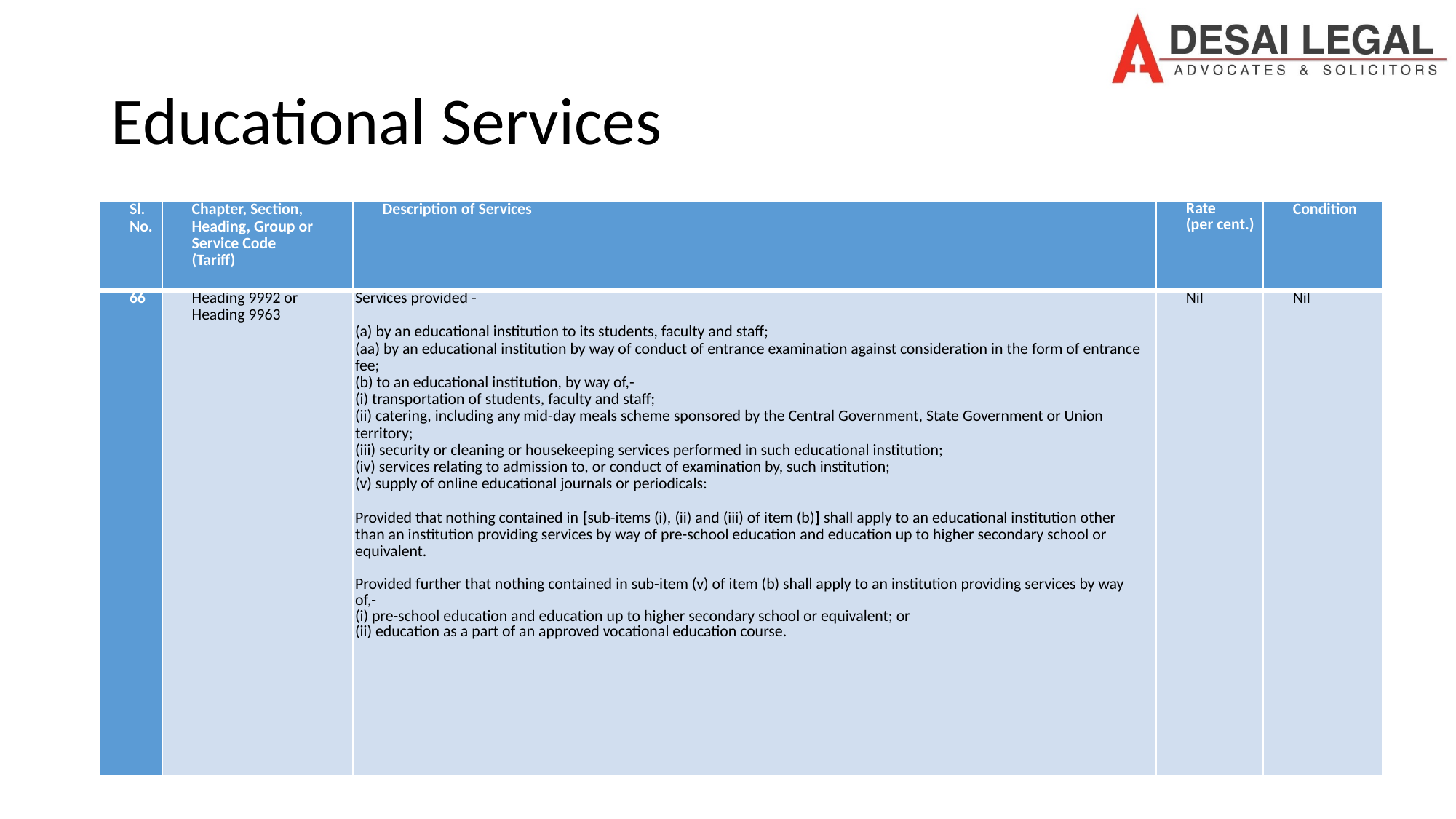

# Educational Services
| Sl. No. | Chapter, Section, Heading, Group or Service Code (Tariff) | Description of Services | Rate (per cent.) | Condition |
| --- | --- | --- | --- | --- |
| 66 | Heading 9992 or Heading 9963 | Services provided -   (a) by an educational institution to its students, faculty and staff; (aa) by an educational institution by way of conduct of entrance examination against consideration in the form of entrance fee; (b) to an educational institution, by way of,- (i) transportation of students, faculty and staff; (ii) catering, including any mid-day meals scheme sponsored by the Central Government, State Government or Union territory; (iii) security or cleaning or housekeeping services performed in such educational institution; (iv) services relating to admission to, or conduct of examination by, such institution; (v) supply of online educational journals or periodicals: Provided that nothing contained in [sub-items (i), (ii) and (iii) of item (b)] shall apply to an educational institution other than an institution providing services by way of pre-school education and education up to higher secondary school or equivalent. Provided further that nothing contained in sub-item (v) of item (b) shall apply to an institution providing services by way of,- (i) pre-school education and education up to higher secondary school or equivalent; or (ii) education as a part of an approved vocational education course. | Nil | Nil |